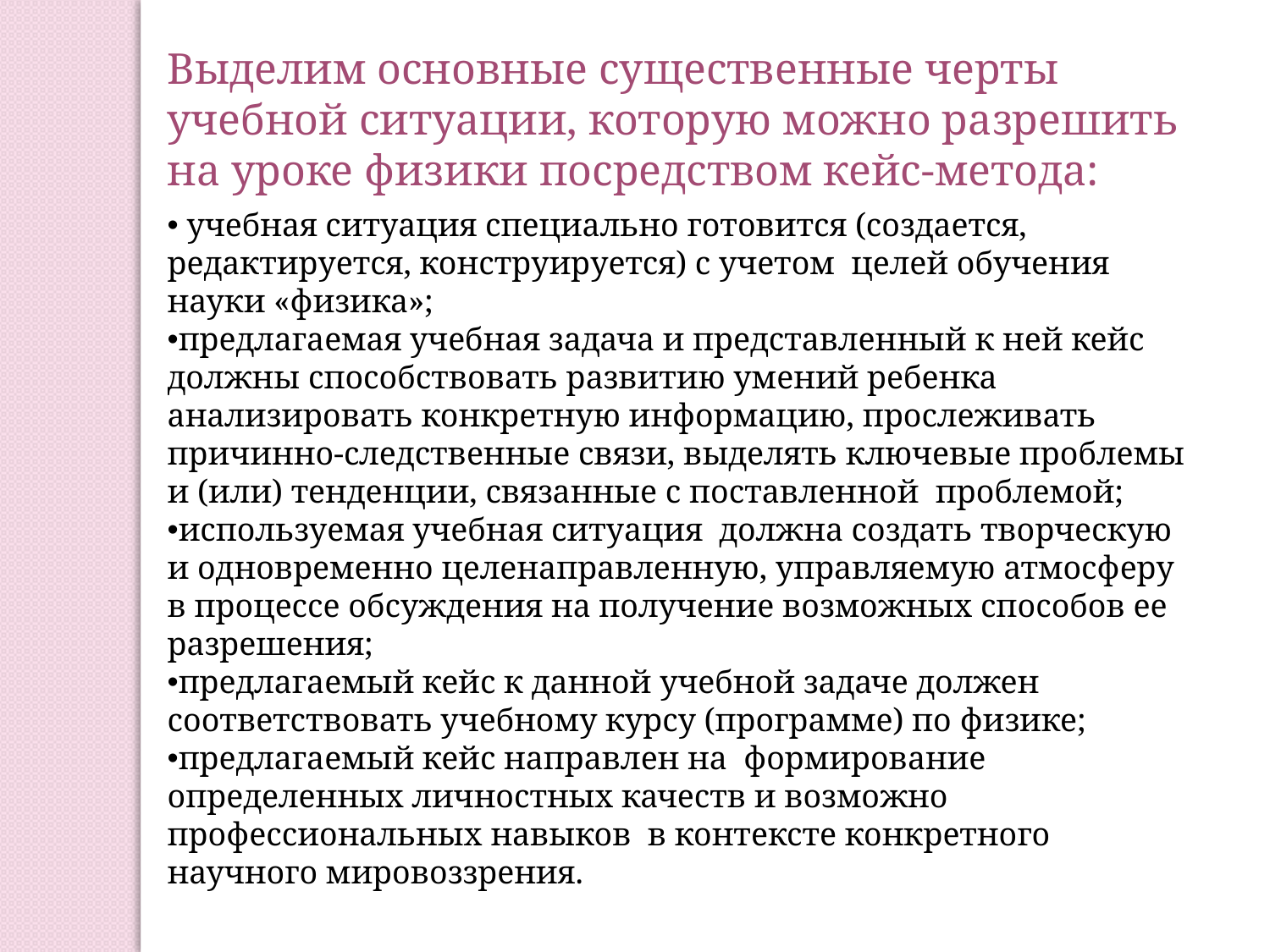

Выделим основные существенные черты учебной ситуации, которую можно разрешить на уроке физики посредством кейс-метода:
 учебная ситуация специально готовится (создается, редактируется, конструируется) с учетом  целей обучения науки «физика»;
предлагаемая учебная задача и представленный к ней кейс должны способствовать развитию умений ребенка анализировать конкретную информацию, прослеживать причинно-следственные связи, выделять ключевые проблемы и (или) тенденции, связанные с поставленной  проблемой;
используемая учебная ситуация  должна создать творческую и одновременно целенаправленную, управляемую атмосферу в процессе обсуждения на получение возможных способов ее разрешения;
предлагаемый кейс к данной учебной задаче должен соответствовать учебному курсу (программе) по физике;
предлагаемый кейс направлен на  формирование  определенных личностных качеств и возможно профессиональных навыков  в контексте конкретного научного мировоззрения.